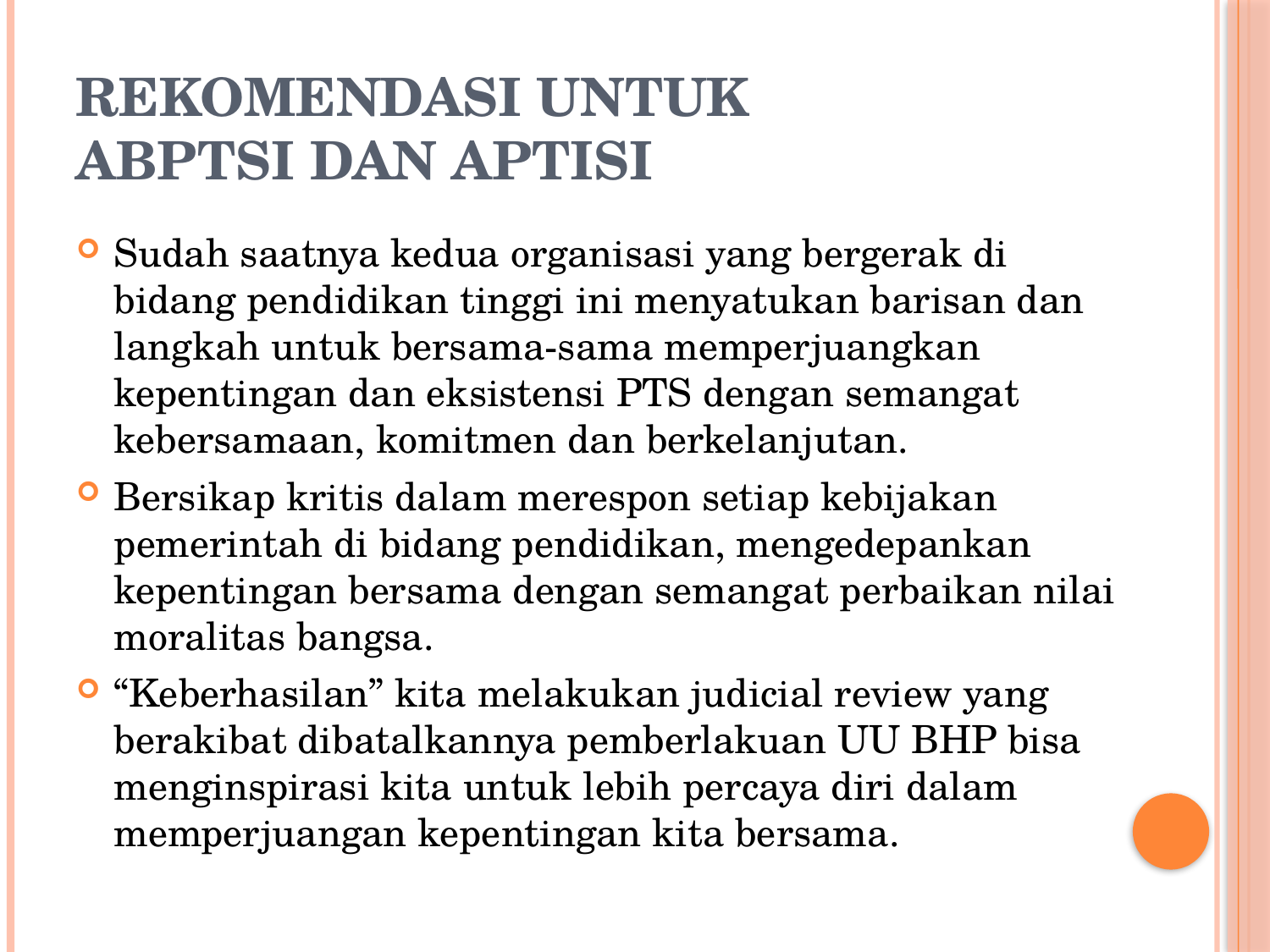

# REKOMENDASI UNTUK ABPTSI DAN APTISI
Sudah saatnya kedua organisasi yang bergerak di bidang pendidikan tinggi ini menyatukan barisan dan langkah untuk bersama-sama memperjuangkan kepentingan dan eksistensi PTS dengan semangat kebersamaan, komitmen dan berkelanjutan.
Bersikap kritis dalam merespon setiap kebijakan pemerintah di bidang pendidikan, mengedepankan kepentingan bersama dengan semangat perbaikan nilai moralitas bangsa.
“Keberhasilan” kita melakukan judicial review yang berakibat dibatalkannya pemberlakuan UU BHP bisa menginspirasi kita untuk lebih percaya diri dalam memperjuangan kepentingan kita bersama.